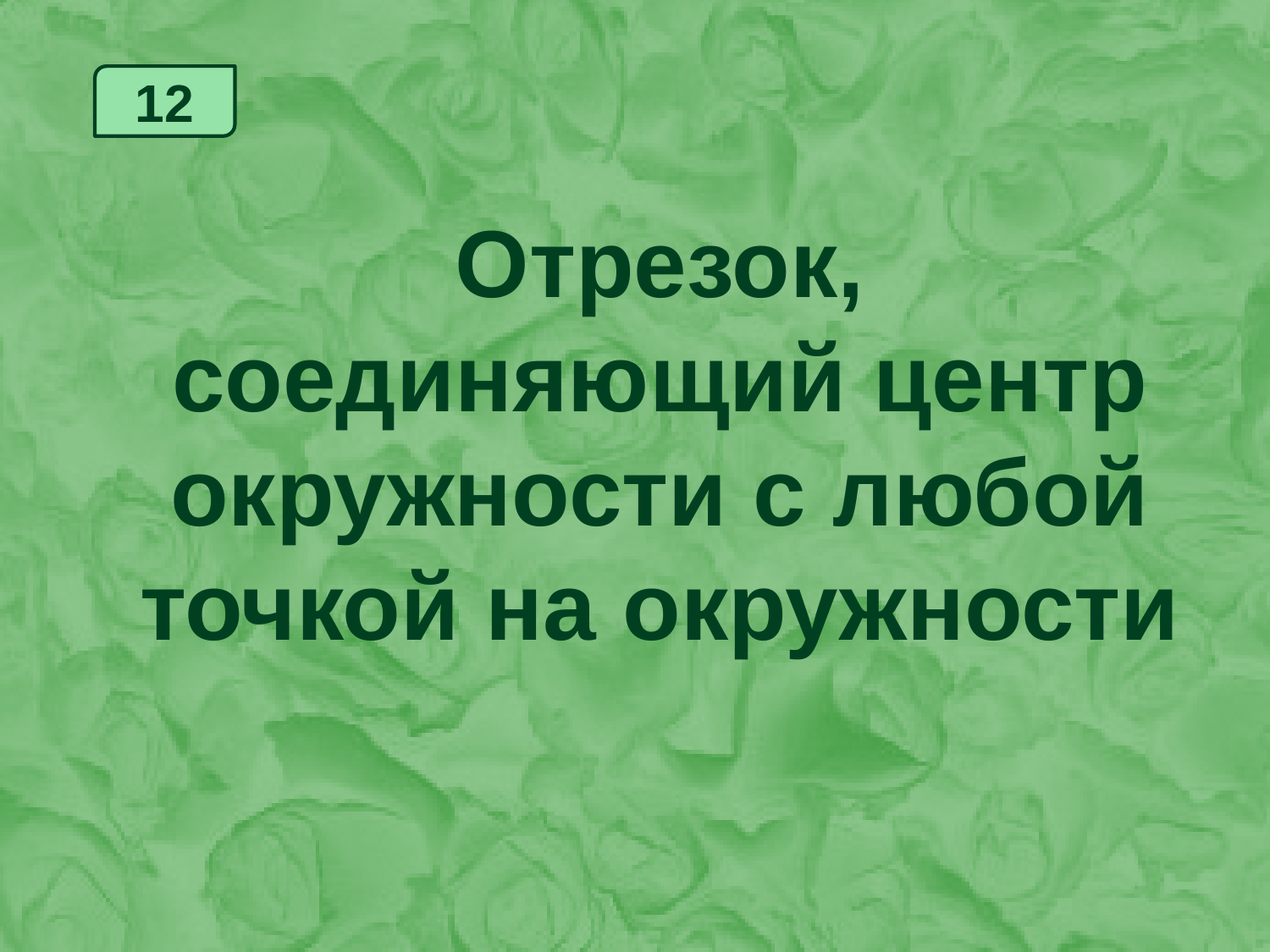

12
Отрезок, соединяющий центр окружности с любой точкой на окружности